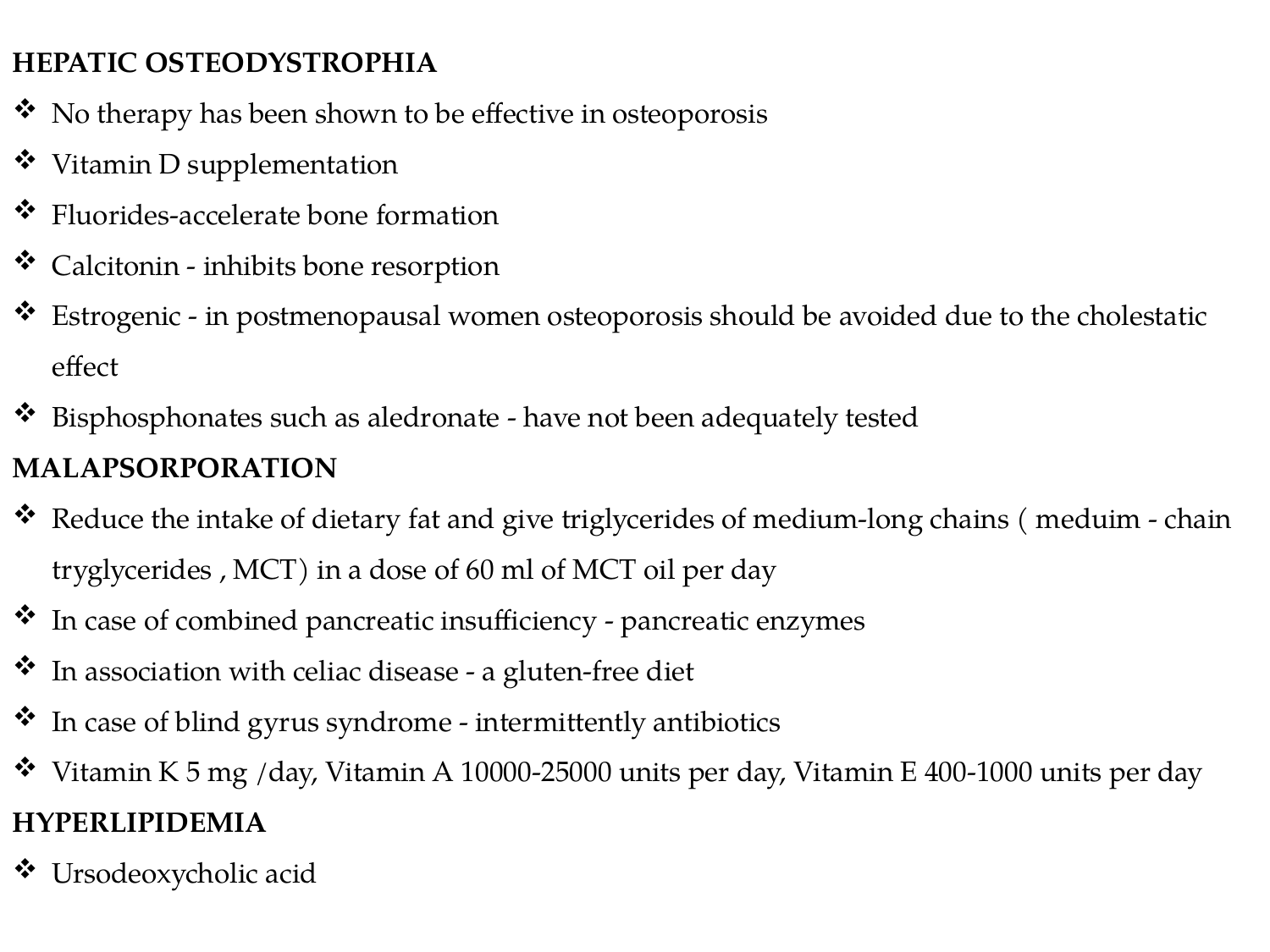

HEPATIC OSTEODYSTROPHIA
No therapy has been shown to be effective in osteoporosis
Vitamin D supplementation
Fluorides-accelerate bone formation
Calcitonin - inhibits bone resorption
Estrogenic - in postmenopausal women osteoporosis should be avoided due to the cholestatic effect
Bisphosphonates such as aledronate - have not been adequately tested
MALAPSORPORATION
Reduce the intake of dietary fat and give triglycerides of medium-long chains ( meduim - chain tryglycerides , MCT) in a dose of 60 ml of MCT oil per day
In case of combined pancreatic insufficiency - pancreatic enzymes
In association with celiac disease - a gluten-free diet
In case of blind gyrus syndrome - intermittently antibiotics
Vitamin K 5 mg /day, Vitamin A 10000-25000 units per day, Vitamin E 400-1000 units per day
HYPERLIPIDEMIA
Ursodeoxycholic acid